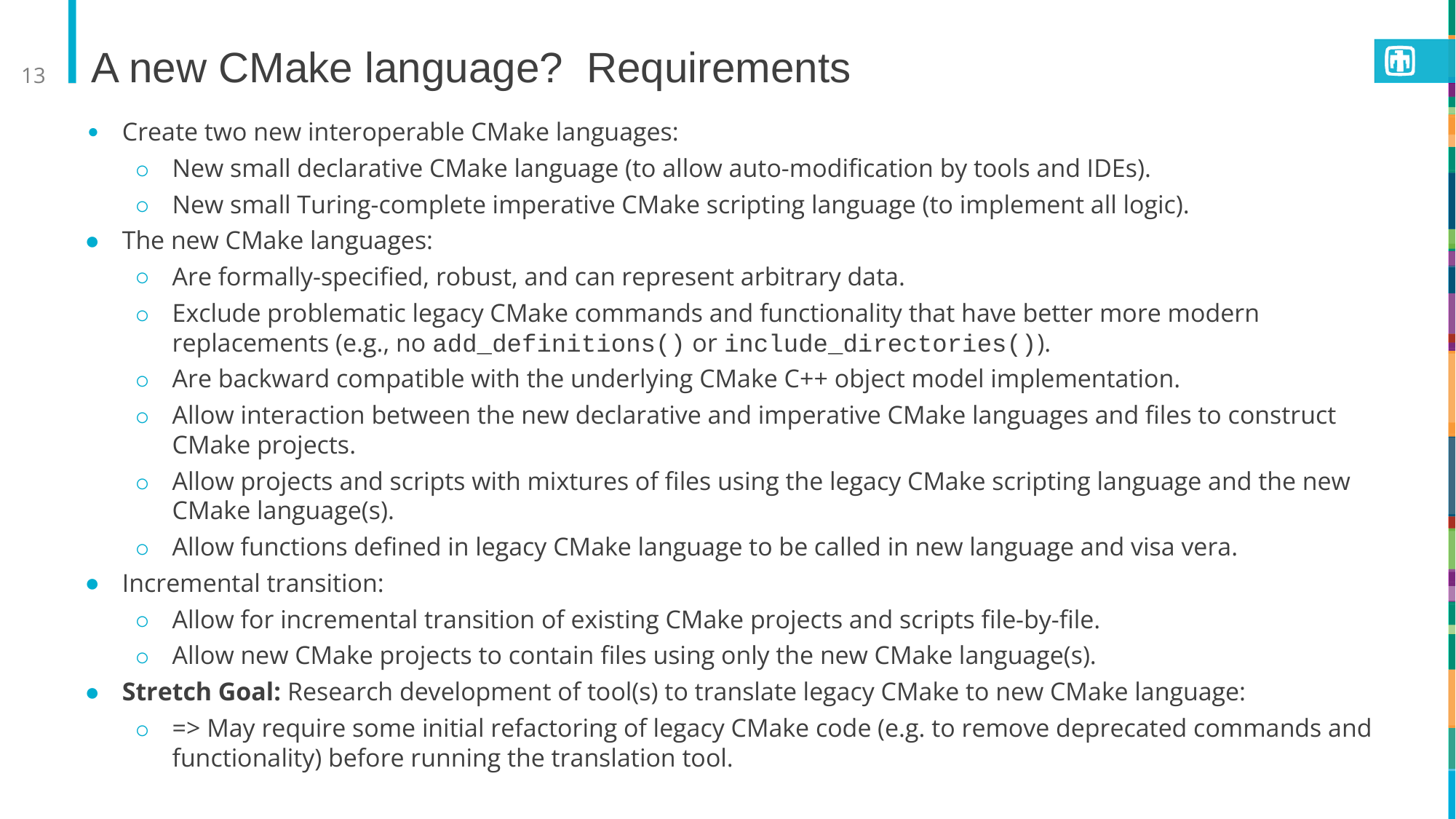

13
# A new CMake language?  Requirements
Create two new interoperable CMake languages:
New small declarative CMake language (to allow auto-modification by tools and IDEs).
New small Turing-complete imperative CMake scripting language (to implement all logic).
The new CMake languages:
Are formally-specified, robust, and can represent arbitrary data.
Exclude problematic legacy CMake commands and functionality that have better more modern replacements (e.g., no add_definitions() or include_directories()).
Are backward compatible with the underlying CMake C++ object model implementation.
Allow interaction between the new declarative and imperative CMake languages and files to construct CMake projects.
Allow projects and scripts with mixtures of files using the legacy CMake scripting language and the new CMake language(s).
Allow functions defined in legacy CMake language to be called in new language and visa vera.
Incremental transition:
Allow for incremental transition of existing CMake projects and scripts file-by-file.
Allow new CMake projects to contain files using only the new CMake language(s).
Stretch Goal: Research development of tool(s) to translate legacy CMake to new CMake language:
=> May require some initial refactoring of legacy CMake code (e.g. to remove deprecated commands and functionality) before running the translation tool.